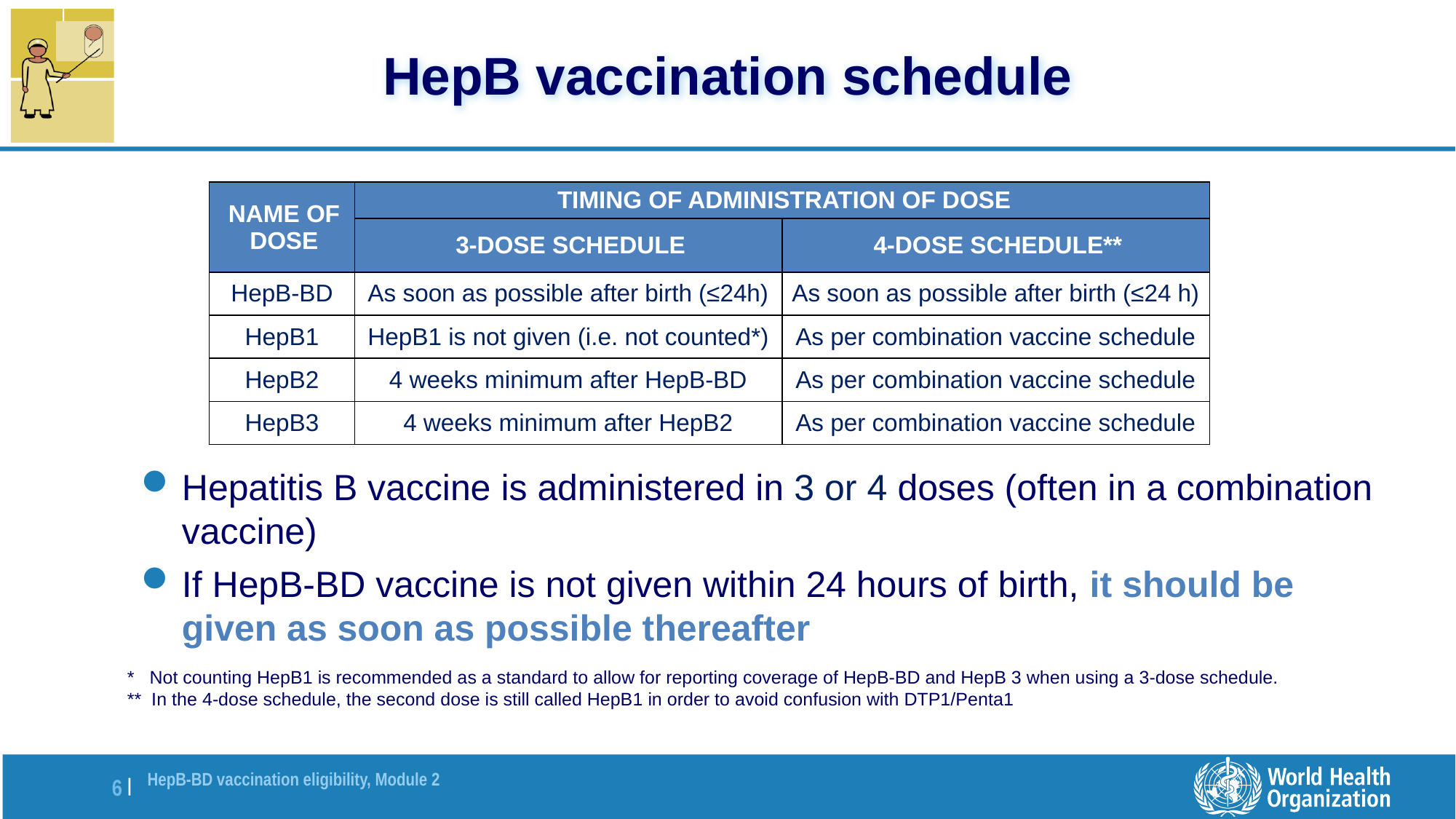

# HepB vaccination schedule

Hepatitis B vaccine is administered in 3 or 4 doses (often in a combination vaccine)
If HepB-BD vaccine is not given within 24 hours of birth, it should be given as soon as possible thereafter
*   Not counting HepB1 is recommended as a standard to allow for reporting coverage of HepB-BD and HepB 3 when using a 3-dose schedule.
**  In the 4-dose schedule, the second dose is still called HepB1 in order to avoid confusion with DTP1/Penta1

| NAME OF DOSE | TIMING OF ADMINISTRATION OF DOSE |  |
| --- | --- | --- |
|  | 3-DOSE SCHEDULE | 4-DOSE SCHEDULE\*\* |
| HepB-BD | As soon as possible after birth (≤24h) | As soon as possible after birth (≤24 h) |
| HepB1 | HepB1 is not given (i.e. not counted\*) | As per combination vaccine schedule |
| HepB2 | 4 weeks minimum after HepB-BD | As per combination vaccine schedule |
| HepB3 | 4 weeks minimum after HepB2 | As per combination vaccine schedule |